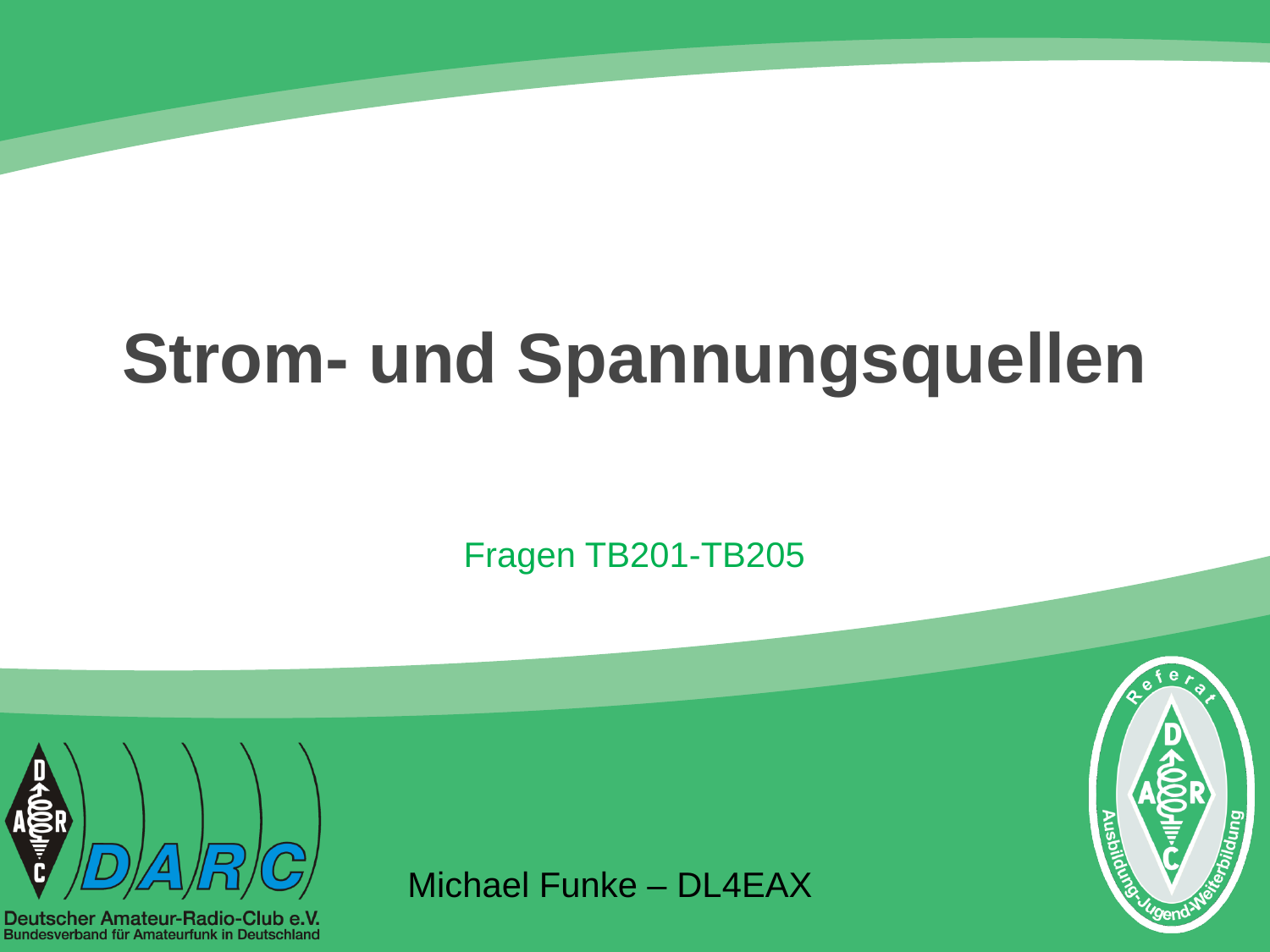

# Strom- und Spannungsquellen
Fragen TB201-TB205
Michael Funke – DL4EAX